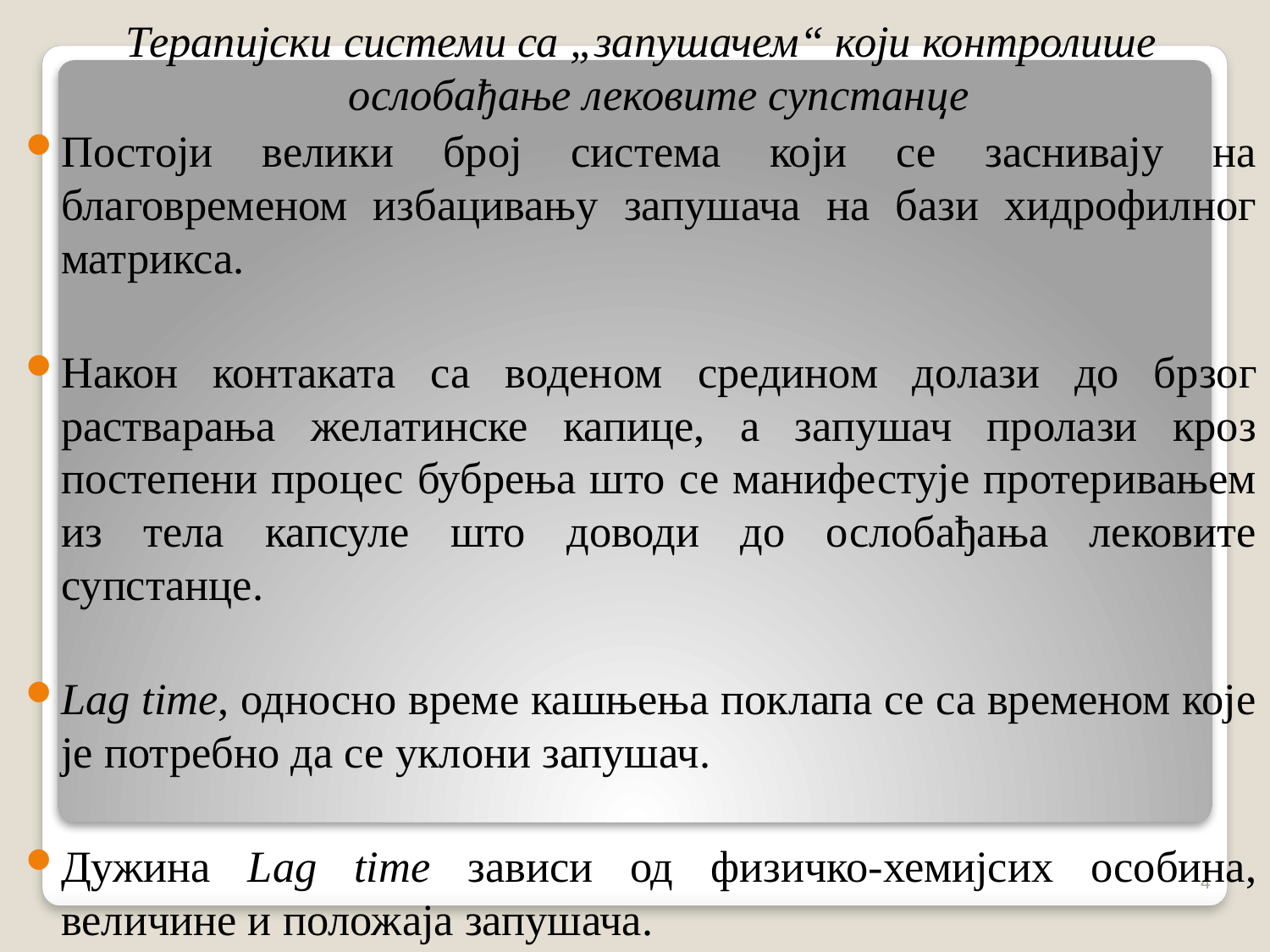

Терапијски системи са „запушачем“ који контролише ослобађање лековите супстанце
Постоји велики број система који се заснивају на благовременом избацивању запушача на бази хидрофилног матрикса.

Након контаката са воденом средином долази до брзог растварања желатинске капице, а запушач пролази кроз постепени процес бубрења што се манифестује протеривањем из тела капсуле што доводи до ослобађања лековите супстанце.

Lag time, односно време кашњења поклапа се са временом које је потребно да се уклони запушач.

Дужина Lag time зависи од физичко-хемијсих особина, величине и положаја запушача.
4